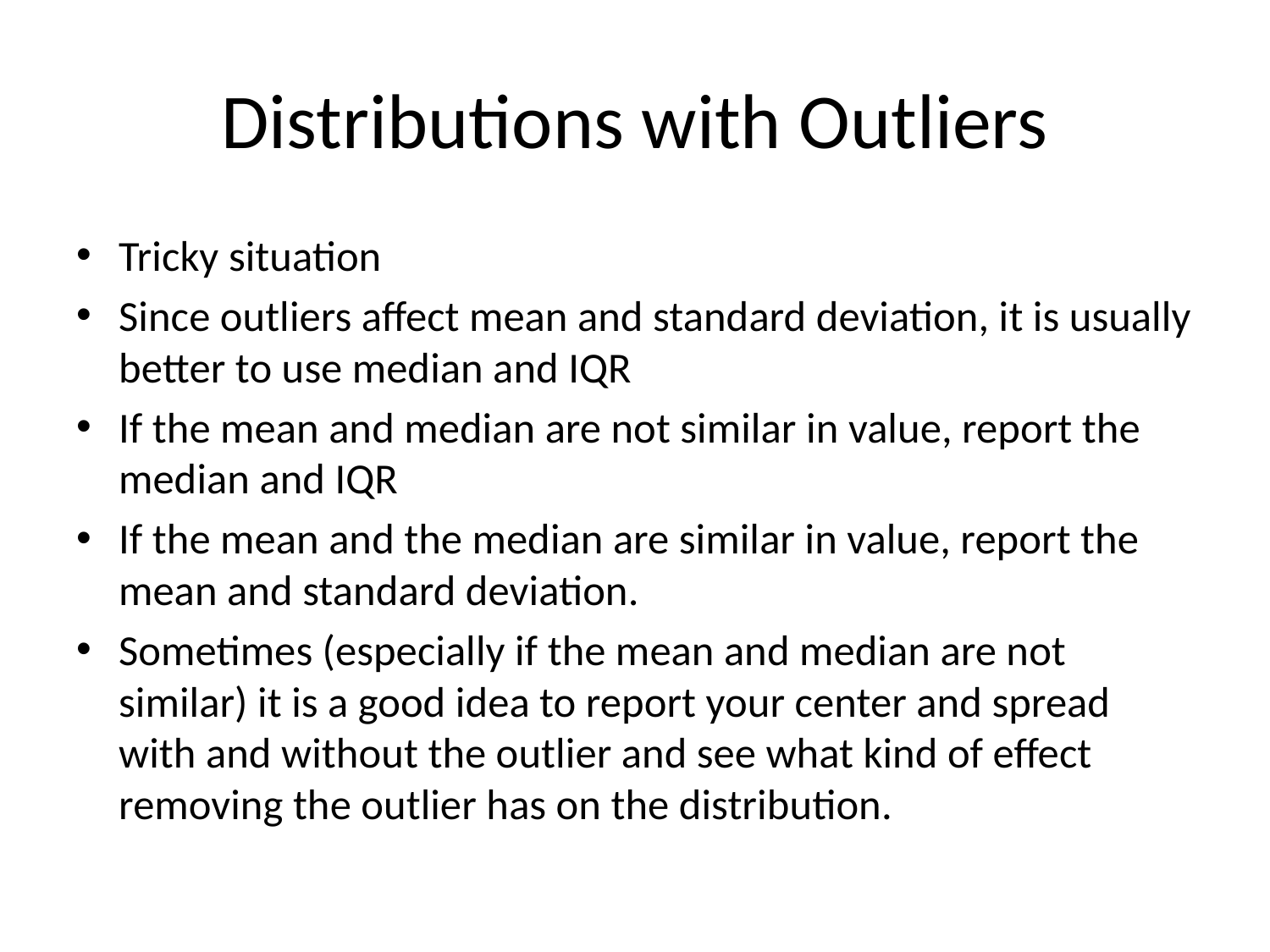

# Distributions with Outliers
Tricky situation
Since outliers affect mean and standard deviation, it is usually better to use median and IQR
If the mean and median are not similar in value, report the median and IQR
If the mean and the median are similar in value, report the mean and standard deviation.
Sometimes (especially if the mean and median are not similar) it is a good idea to report your center and spread with and without the outlier and see what kind of effect removing the outlier has on the distribution.